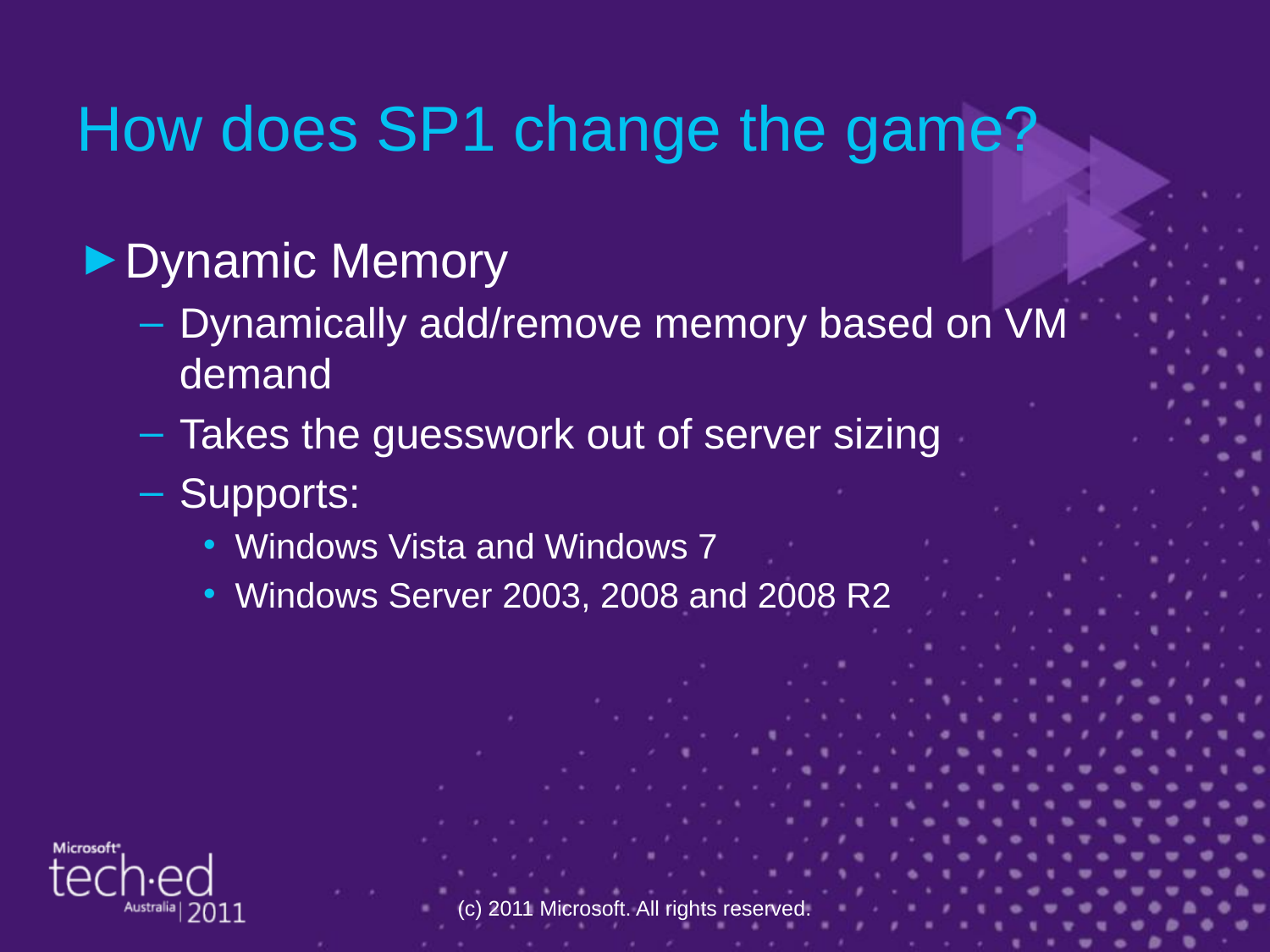

# How does SP1 change the game?
Dynamic Memory
Dynamically add/remove memory based on VM demand
Takes the guesswork out of server sizing
Supports:
Windows Vista and Windows 7
Windows Server 2003, 2008 and 2008 R2
(c) 2011 Microsoft. All rights reserved.